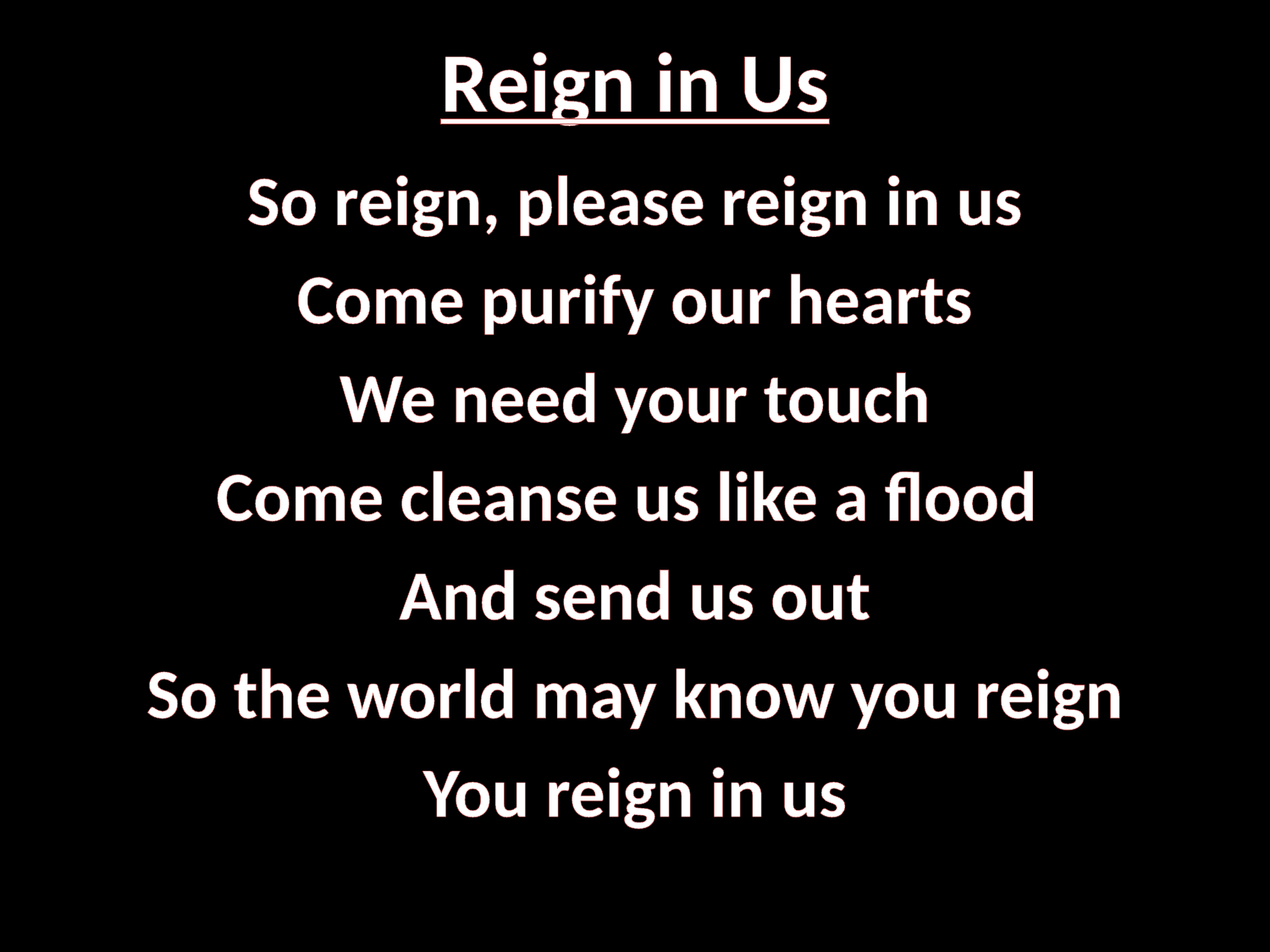

# Reign in Us
So reign, please reign in us
Come purify our hearts
We need your touch
Come cleanse us like a flood
And send us out
So the world may know you reign
You reign in us